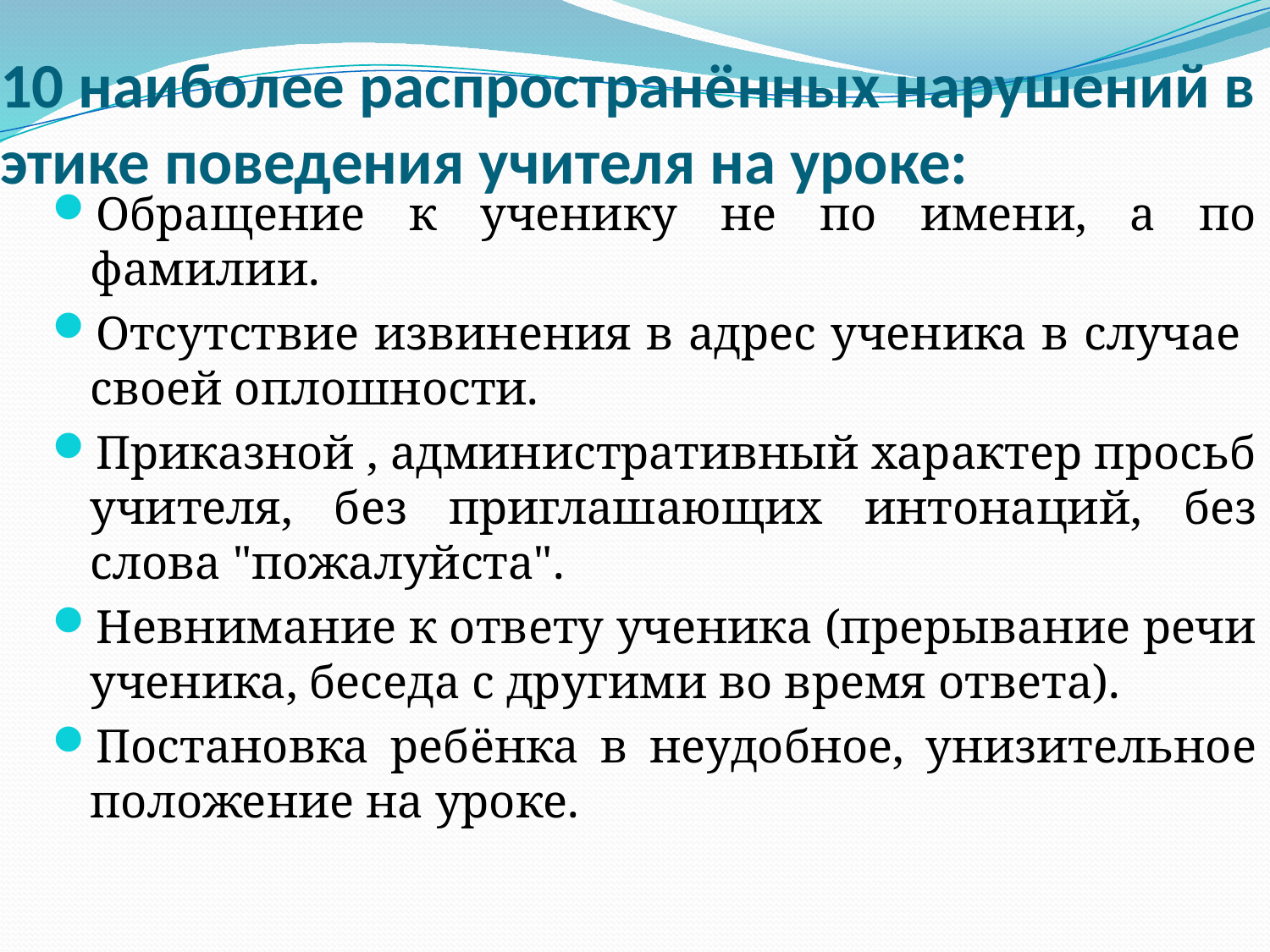

# 10 наиболее распространённых нарушений в этике поведения учителя на уроке:
Обращение к ученику не по имени, а по фамилии.
Отсутствие извинения в адрес ученика в случае  своей оплошности.
Приказной , административный характер просьб учителя, без приглашающих интонаций, без слова "пожалуйста".
Невнимание к ответу ученика (прерывание речи ученика, беседа с другими во время ответа).
Постановка ребёнка в неудобное, унизительное положение на уроке.